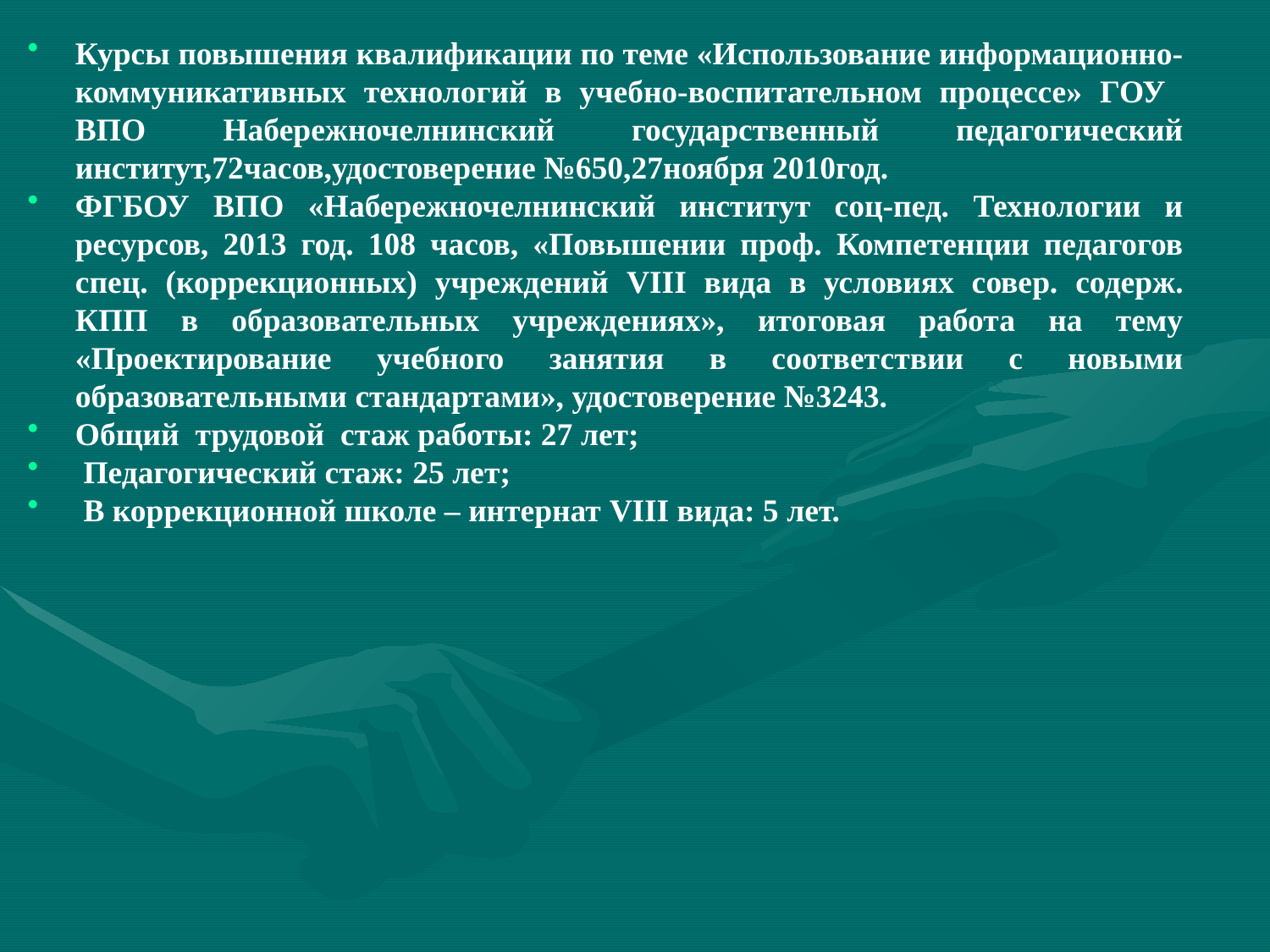

Курсы повышения квалификации по теме «Использование информационно-коммуникативных технологий в учебно-воспитательном процессе» ГОУ  ВПО Набережночелнинский государственный педагогический институт,72часов,удостоверение №650,27ноября 2010год.
ФГБОУ ВПО «Набережночелнинский институт соц-пед. Технологии и ресурсов, 2013 год. 108 часов, «Повышении проф. Компетенции педагогов спец. (коррекционных) учреждений VIII вида в условиях совер. содерж. КПП в образовательных учреждениях», итоговая работа на тему «Проектирование учебного занятия в соответствии с новыми образовательными стандартами», удостоверение №3243.
Общий  трудовой  стаж работы: 27 лет;
 Педагогический стаж: 25 лет;
 В коррекционной школе – интернат VIII вида: 5 лет.